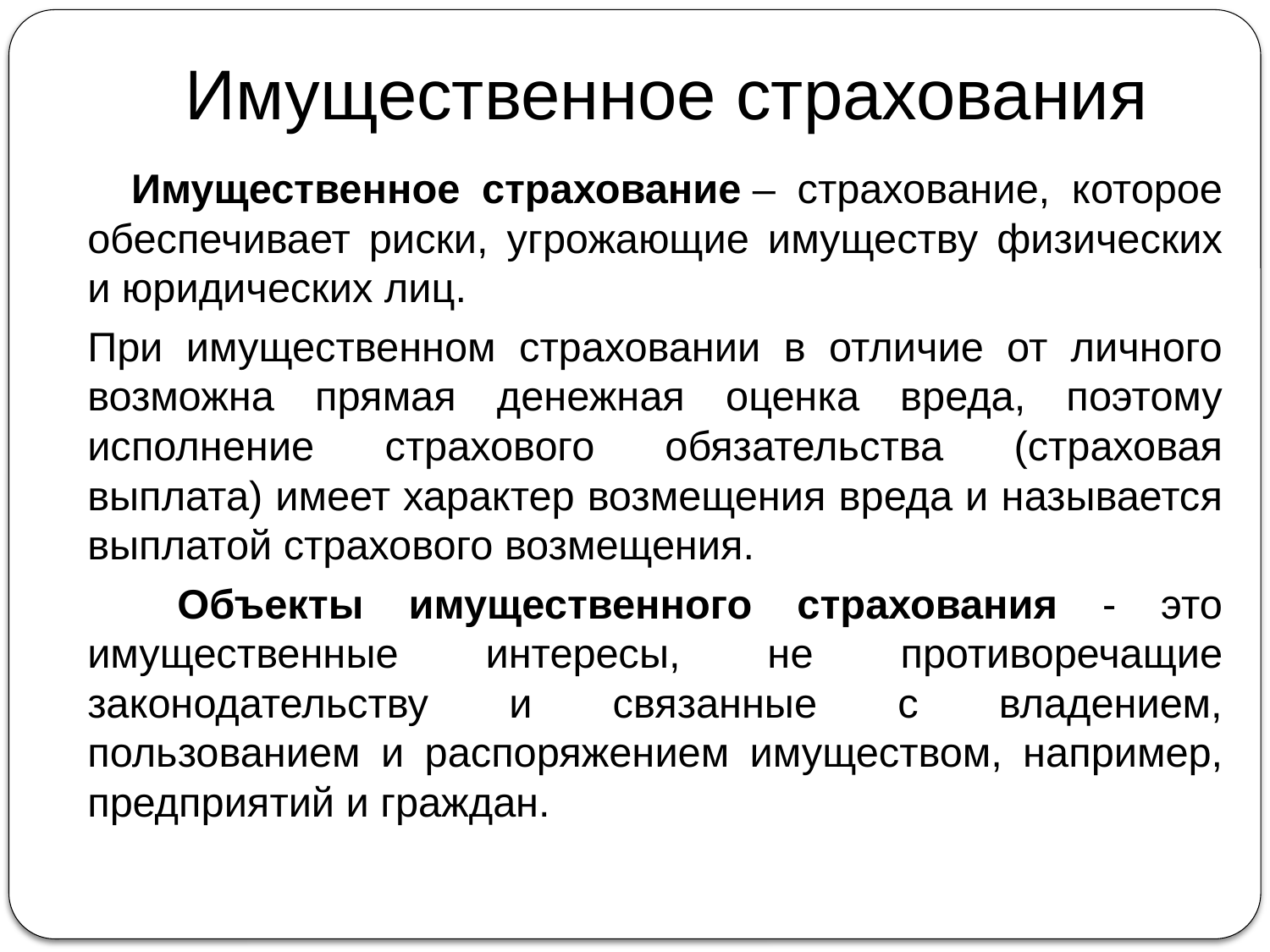

# Имущественное страхования
  Имущественное страхование – страхование, которое обеспечивает риски, угрожающие имуществу физических и юридических лиц.
При имущественном страховании в отличие от личного возможна прямая денежная оценка вреда, поэтому исполнение страхового обязательства (страховая выплата) имеет характер возмещения вреда и называется выплатой страхового возмещения.
  Объекты имущественного страхования - это имущественные интересы, не противоречащие законодательству и связанные с владением, пользованием и распоряжением имуществом, например, предприятий и граждан.